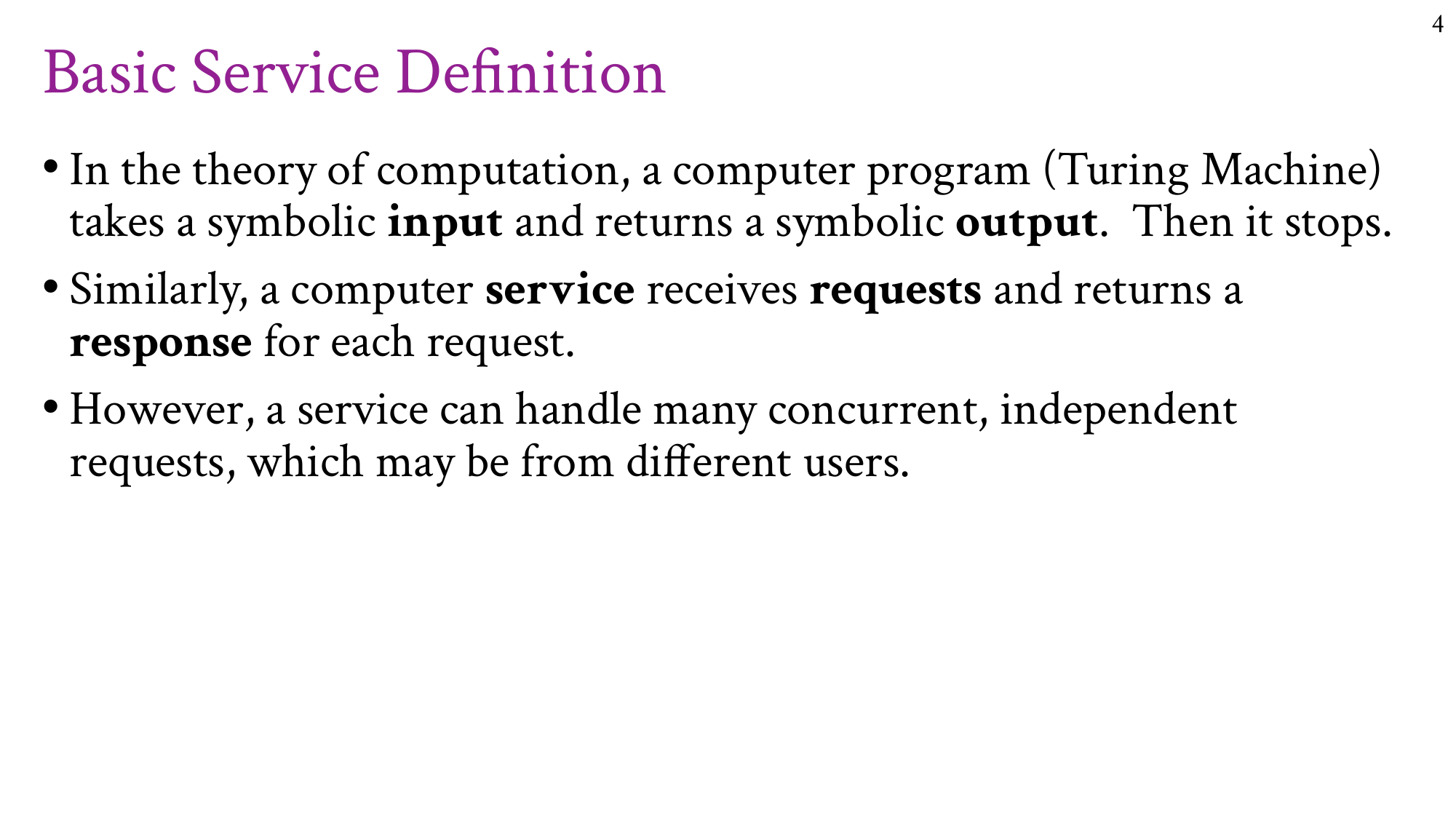

4
# Basic Service Definition
In the theory of computation, a computer program (Turing Machine)  takes a symbolic input and returns a symbolic output.  Then it stops.
Similarly, a computer service receives requests and returns a response for each request.
However, a service can handle many concurrent, independent requests, which may be from different users.